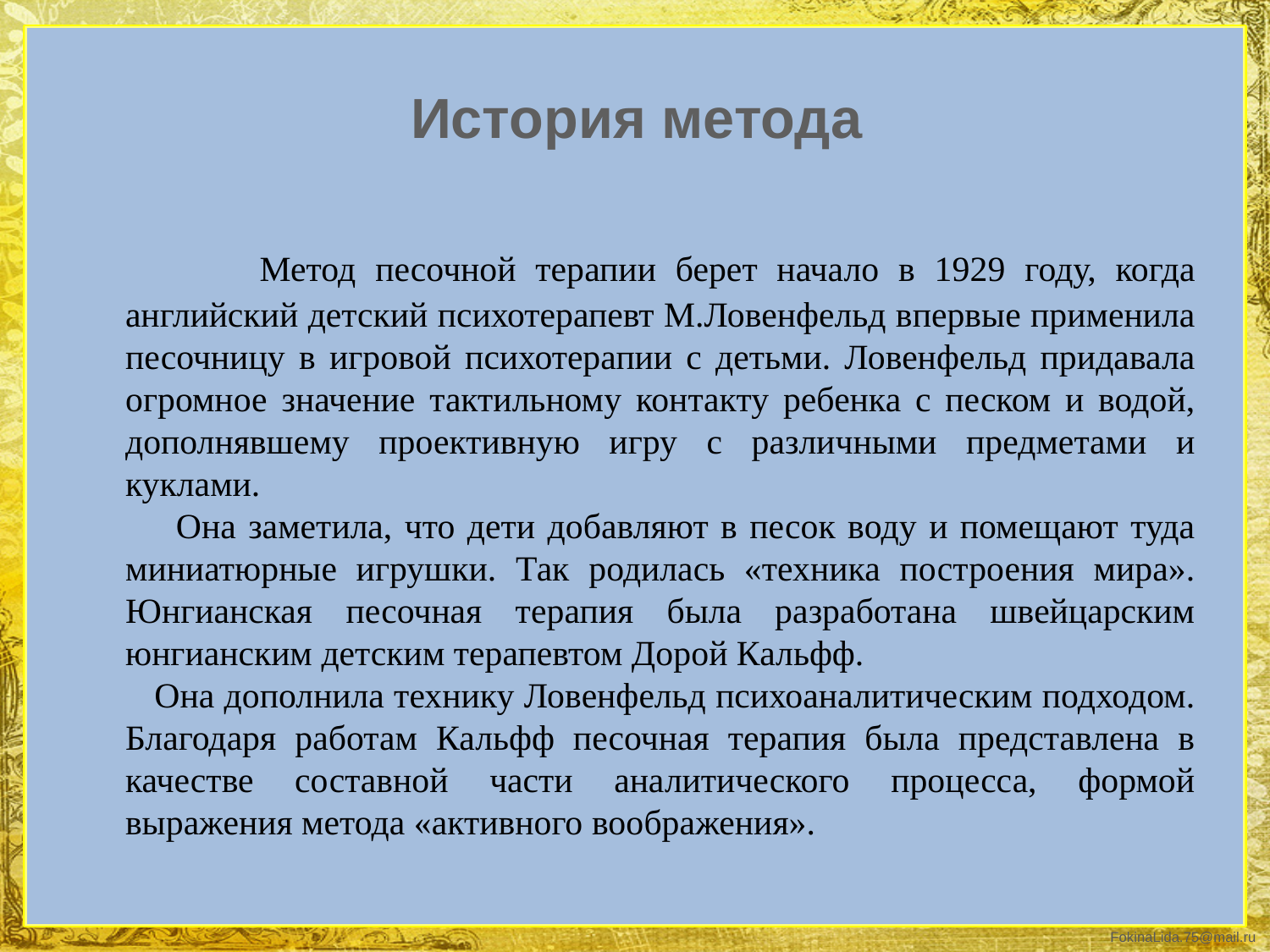

История метода
        Метод песочной терапии берет начало в 1929 году, когда английский детский психотерапевт М.Ловенфельд впервые применила песочницу в игровой психотерапии с детьми. Ловенфельд придавала огромное значение тактильному контакту ребенка с песком и водой, дополнявшему проективную игру с различными предметами и куклами.
        Она заметила, что дети добавляют в песок воду и помещают туда миниатюрные игрушки. Так родилась «техника построения мира». Юнгианская песочная терапия была разработана швейцарским юнгианским детским терапевтом Дорой Кальфф.
        Она дополнила технику Ловенфельд психоаналитическим подходом. Благодаря работам Кальфф песочная терапия была представлена в качестве составной части аналитического процесса, формой выражения метода «активного воображения».